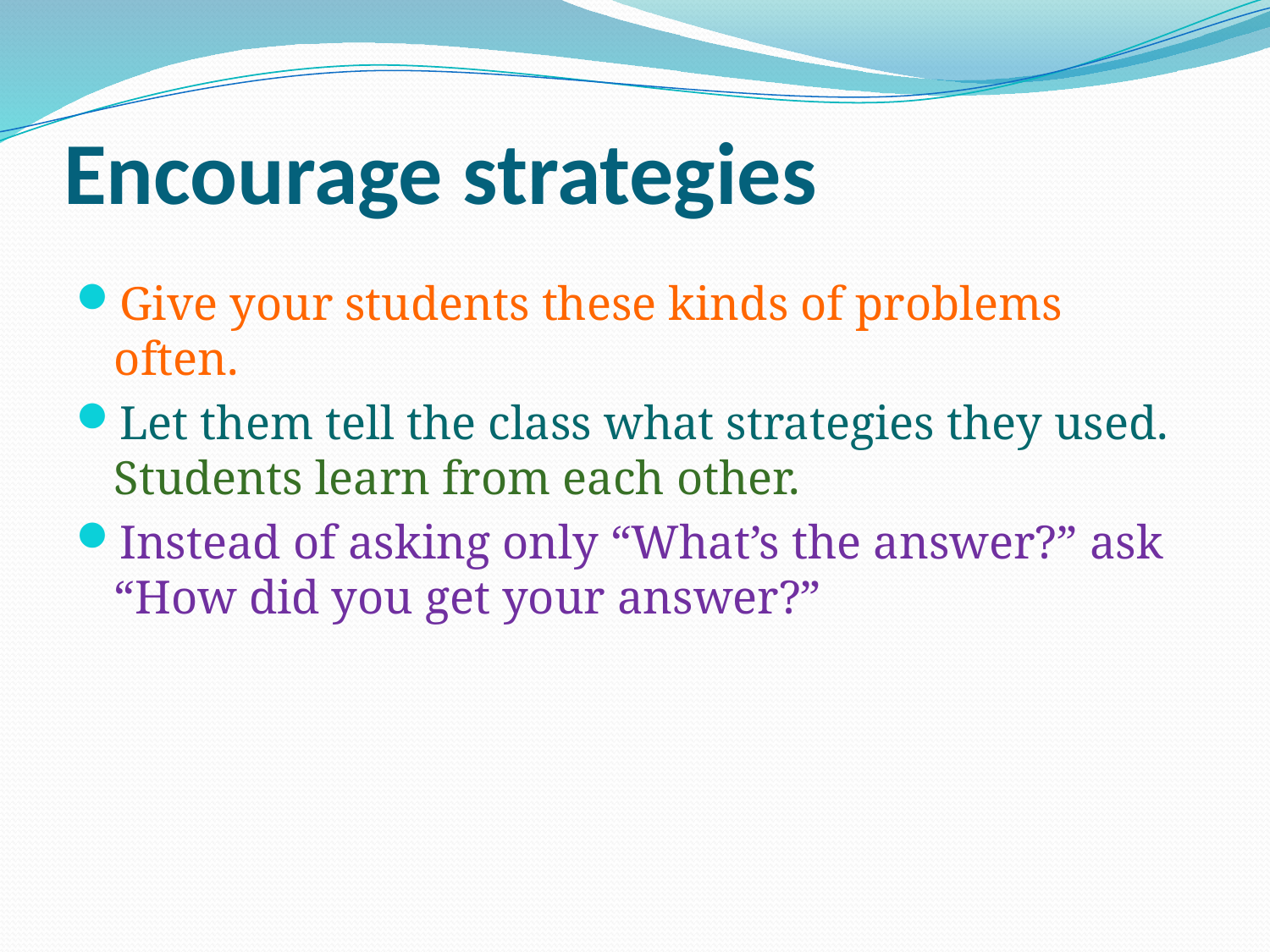

# Encourage strategies
Give your students these kinds of problems often.
Let them tell the class what strategies they used. Students learn from each other.
Instead of asking only “What’s the answer?” ask “How did you get your answer?”